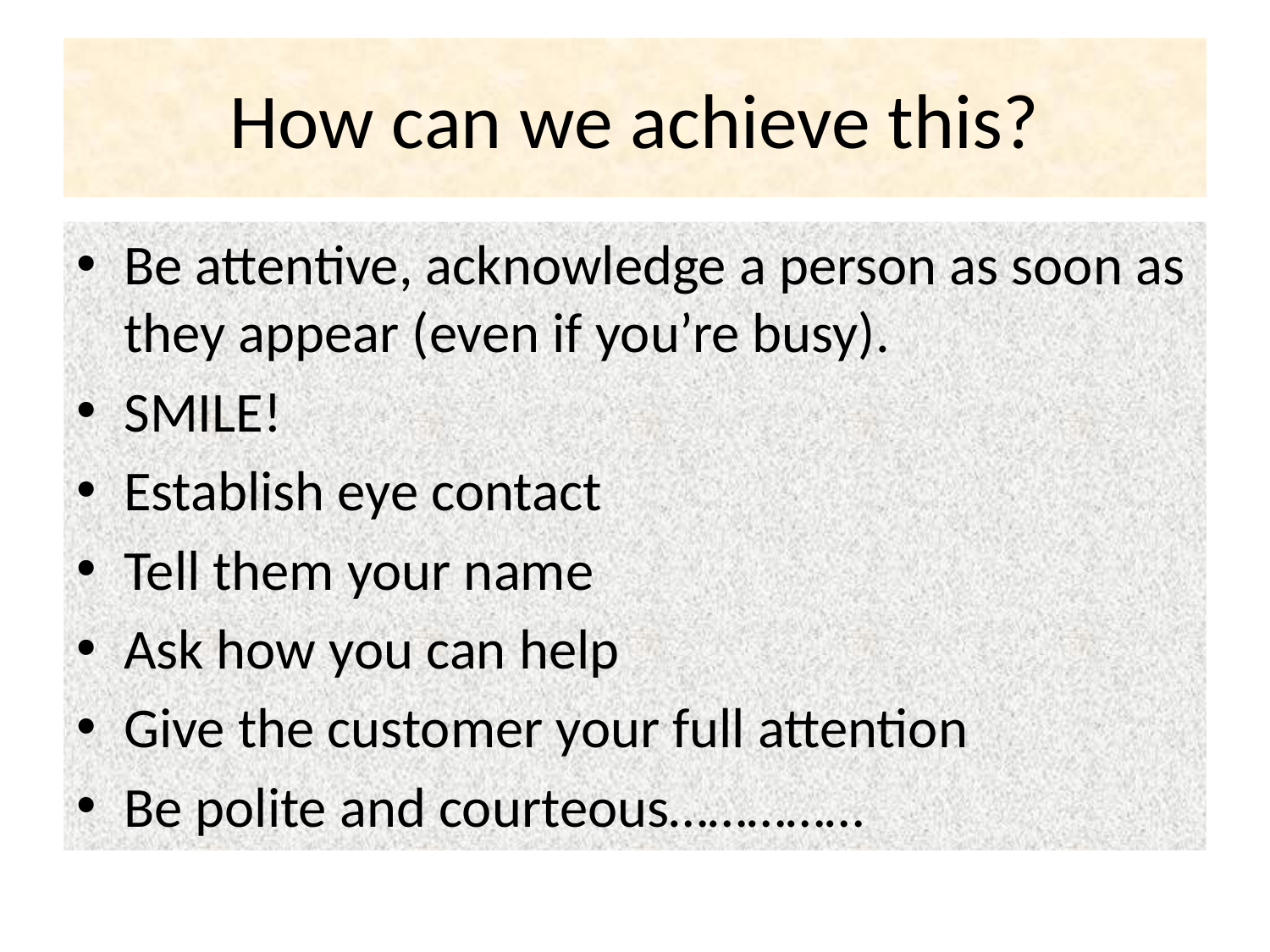

# How can we achieve this?
Be attentive, acknowledge a person as soon as they appear (even if you’re busy).
SMILE!
Establish eye contact
Tell them your name
Ask how you can help
Give the customer your full attention
Be polite and courteous……………